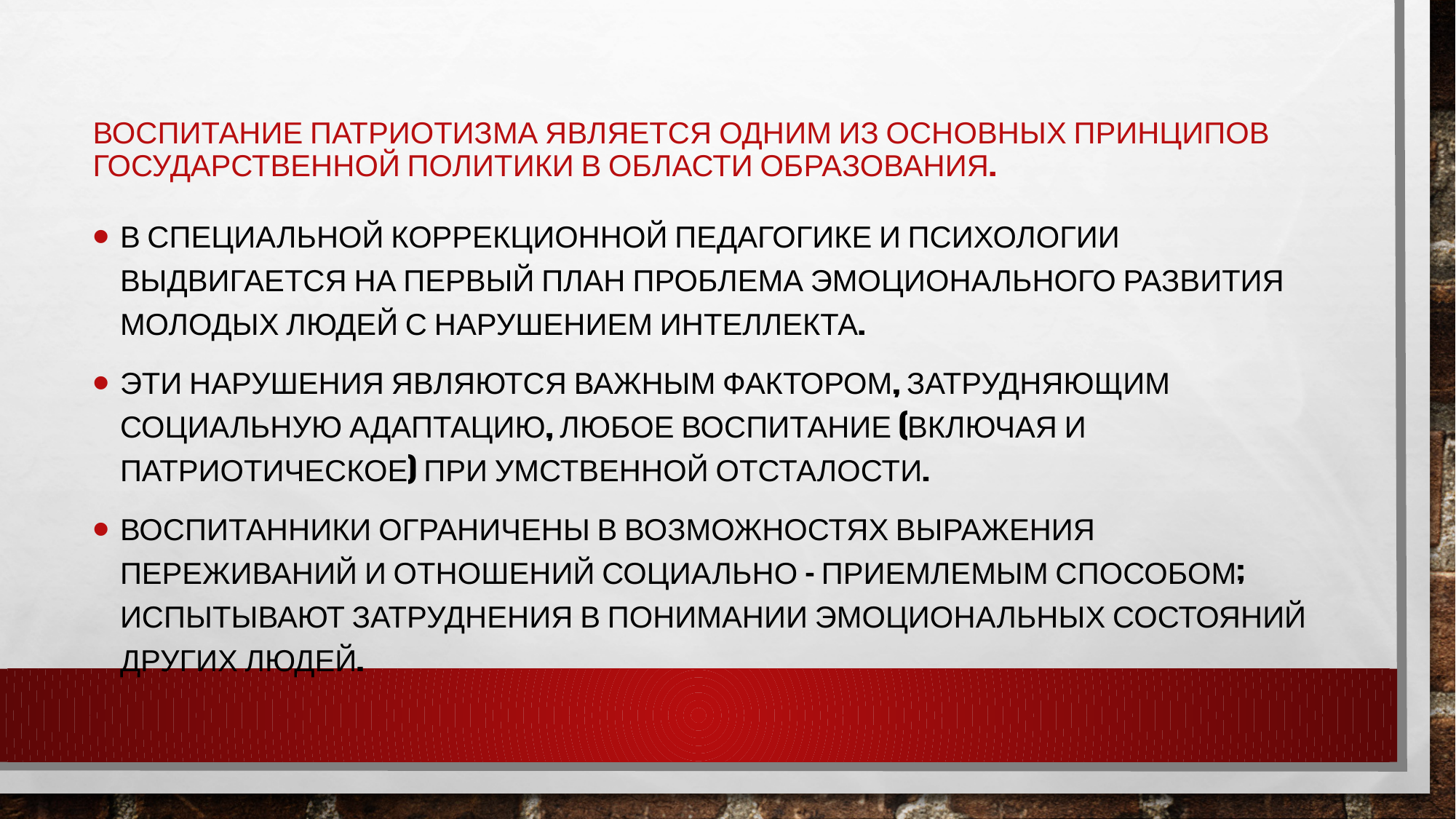

# Воспитание патриотизма является одним из основных принципов государственной политики в области образования.
В специальной коррекционной педагогике и психологии выдвигается на первый план проблема эмоционального развития молодых людей с нарушением интеллекта.
Эти нарушения являются важным фактором, затрудняющим социальную адаптацию, любое воспитание (включая и патриотическое) при умственной отсталости.
Воспитанники ограничены в возможностях выражения переживаний и отношений социально - приемлемым способом; испытывают затруднения в понимании эмоциональных состояний других людей.